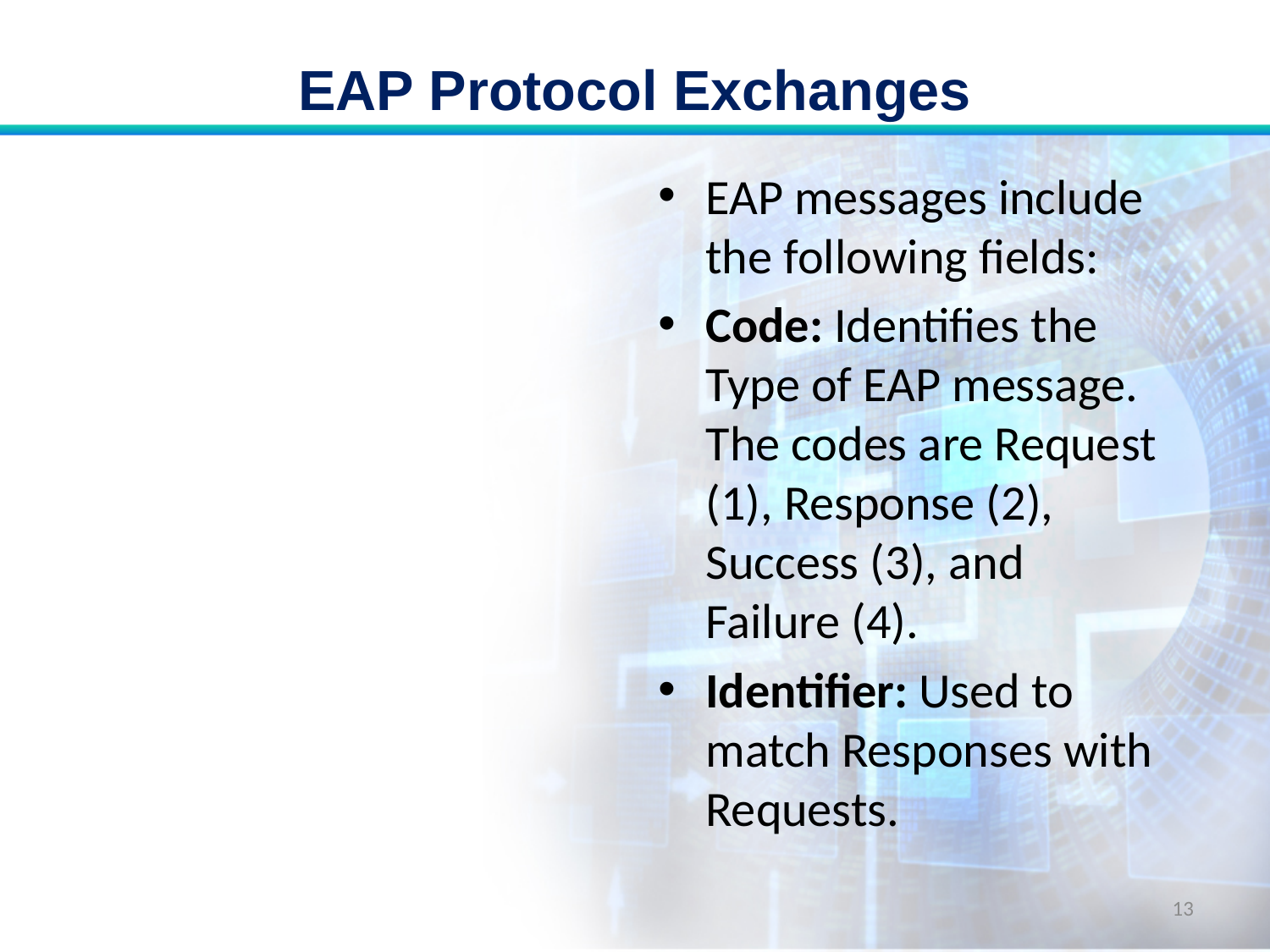

# EAP Protocol Exchanges
EAP messages include the following fields:
Code: Identifies the Type of EAP message. The codes are Request (1), Response (2), Success (3), and Failure (4).
Identifier: Used to match Responses with Requests.

13